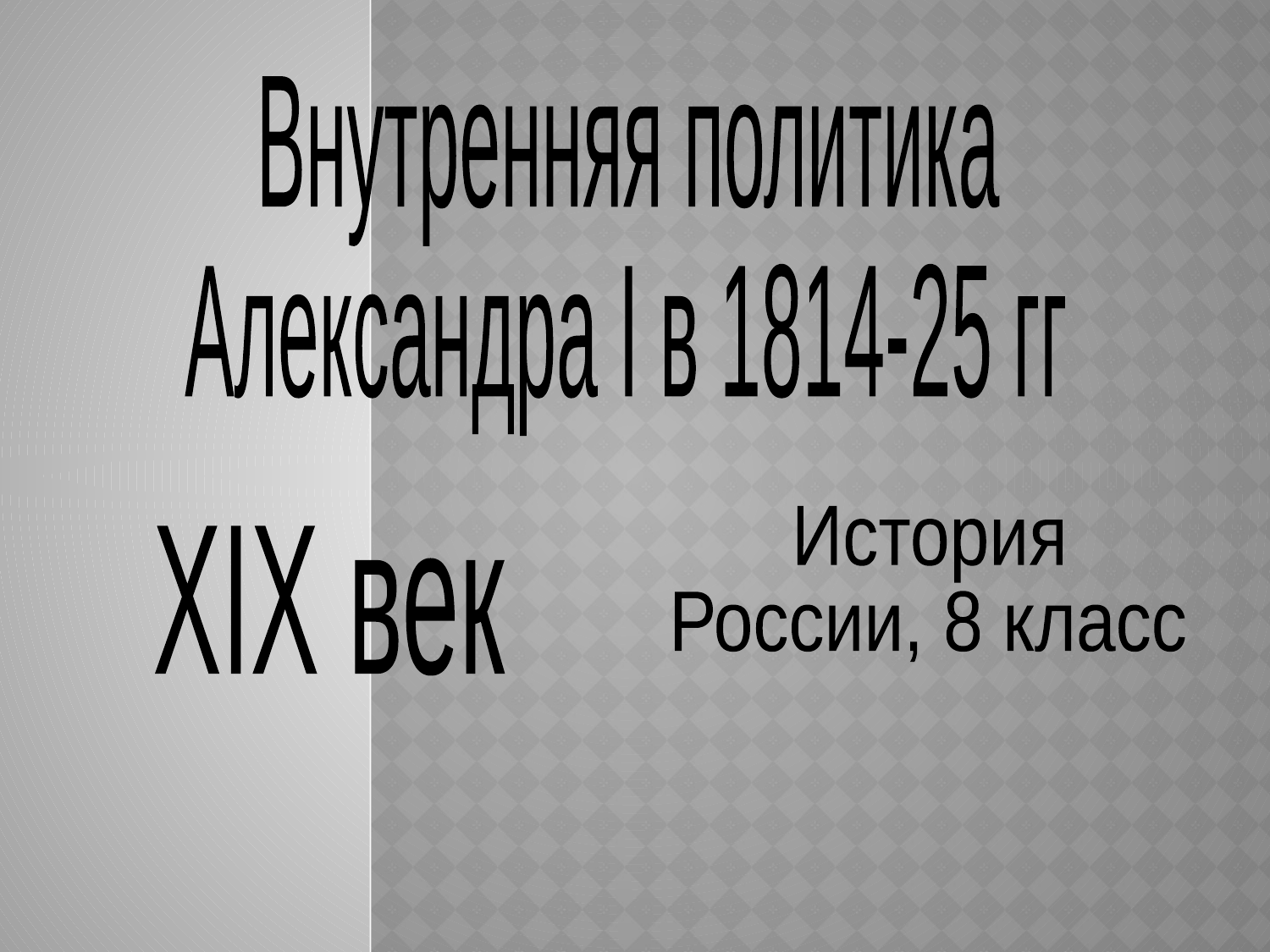

Внутренняя политика
Александра I в 1814-25 гг
История
России, 8 класс
XIX век